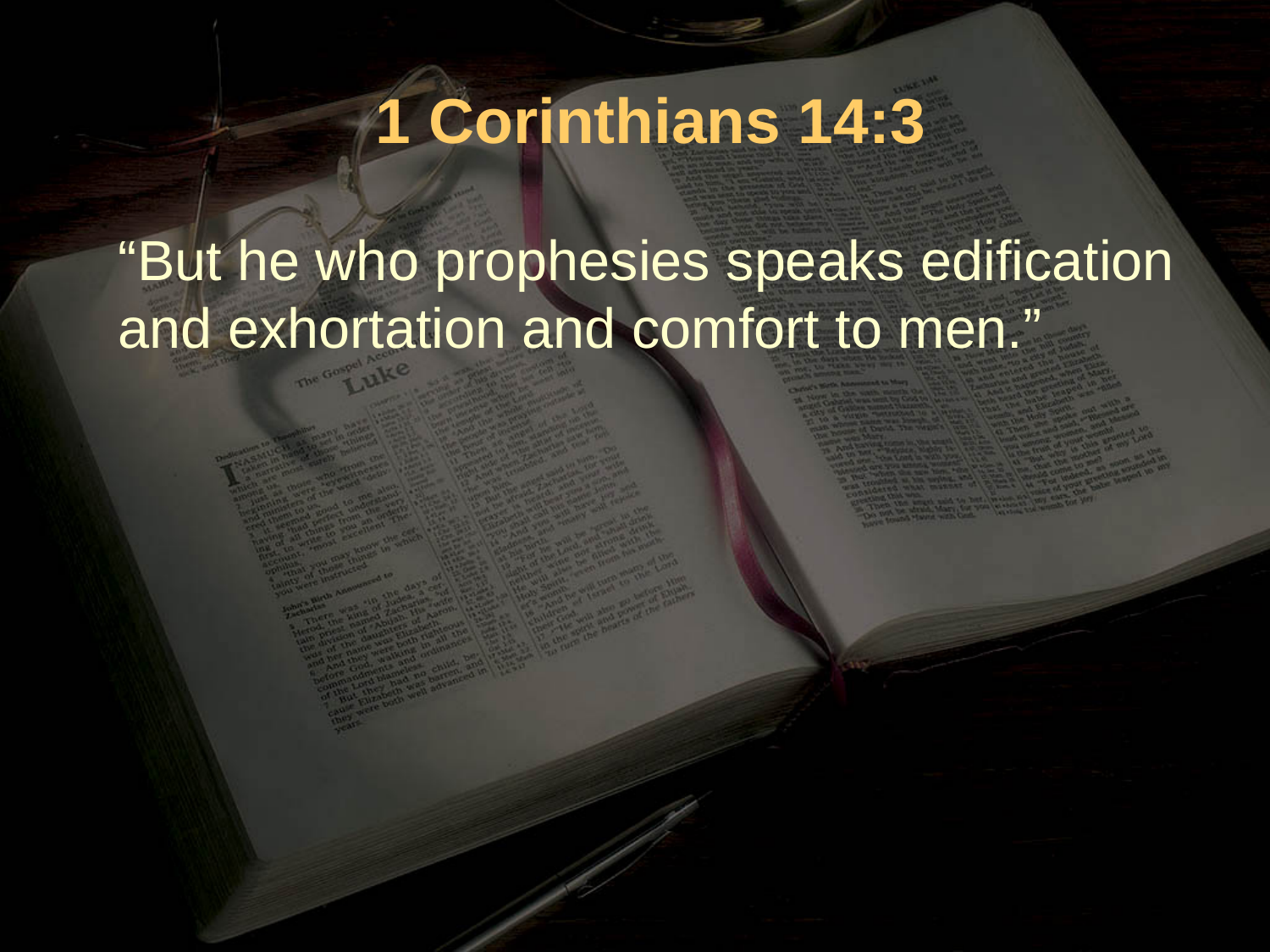

1 Corinthians 14:3

“But he who prophesies speaks edification and exhortation and comfort to men.”